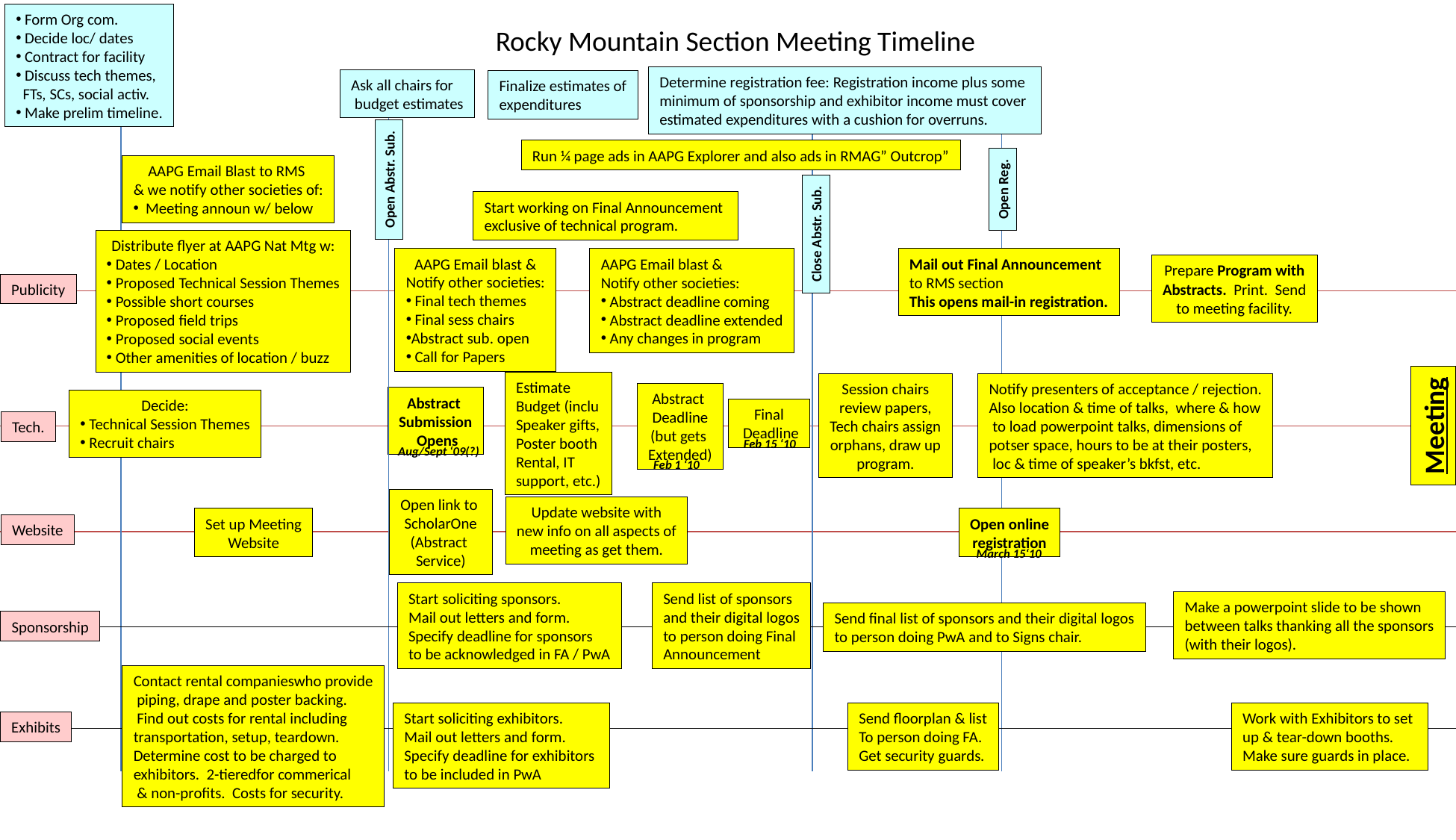

Form Org com.
 Decide loc/ dates
 Contract for facility
 Discuss tech themes,
  FTs, SCs, social activ.
 Make prelim timeline.
Rocky Mountain Section Meeting Timeline
Determine registration fee: Registration income plus some
minimum of sponsorship and exhibitor income must cover
estimated expenditures with a cushion for overruns.
Ask all chairs for
 budget estimates
Finalize estimates of
expenditures
Run ¼ page ads in AAPG Explorer and also ads in RMAG” Outcrop”
AAPG Email Blast to RMS
& we notify other societies of:
  Meeting announ w/ below
Open Abstr. Sub.
Open Reg.
Start working on Final Announcement
exclusive of technical program.
Close Abstr. Sub.
Distribute flyer at AAPG Nat Mtg w:
 Dates / Location
 Proposed Technical Session Themes
 Possible short courses
 Proposed field trips
 Proposed social events
 Other amenities of location / buzz
Mail out Final Announcement
to RMS section
This opens mail-in registration.
AAPG Email blast &
Notify other societies:
 Final tech themes
 Final sess chairs
Abstract sub. open
 Call for Papers
AAPG Email blast &
Notify other societies:
 Abstract deadline coming
 Abstract deadline extended
 Any changes in program
Prepare Program with
Abstracts.  Print.  Send
to meeting facility.
Publicity
Estimate
Budget (inclu
Speaker gifts,
Poster booth
Rental, IT
support, etc.)
Session chairs
review papers,
Tech chairs assign
orphans, draw up
program.
Notify presenters of acceptance / rejection.
Also location & time of talks,  where & how
 to load powerpoint talks, dimensions of
potser space, hours to be at their posters,
 loc & time of speaker’s bkfst, etc.
Abstract
Deadline
(but gets
Extended)
Abstract
Submission
 Opens
Decide:
 Technical Session Themes
 Recruit chairs
Final
 Deadline
Meeting
Tech.
Feb 15 ‘10
Aug/Sept ‘09(?)
Feb 1 ‘10
Open link to
ScholarOne
(Abstract
Service)
Update website with
new info on all aspects of
meeting as get them.
Set up Meeting
Website
Open online
registration
Website
March 15‘10
Start soliciting sponsors.
Mail out letters and form.
Specify deadline for sponsors
to be acknowledged in FA / PwA
Send list of sponsors
and their digital logos
to person doing Final
Announcement
Make a powerpoint slide to be shown
between talks thanking all the sponsors
(with their logos).
Send final list of sponsors and their digital logos
to person doing PwA and to Signs chair.
Sponsorship
Contact rental companieswho provide
 piping, drape and poster backing.
 Find out costs for rental including
transportation, setup, teardown.
Determine cost to be charged to
exhibitors.  2-tieredfor commerical
 & non-profits.  Costs for security.
Start soliciting exhibitors.
Mail out letters and form.
Specify deadline for exhibitors
to be included in PwA
Send floorplan & list
To person doing FA.
Get security guards.
Work with Exhibitors to set
up & tear-down booths.
Make sure guards in place.
Exhibits